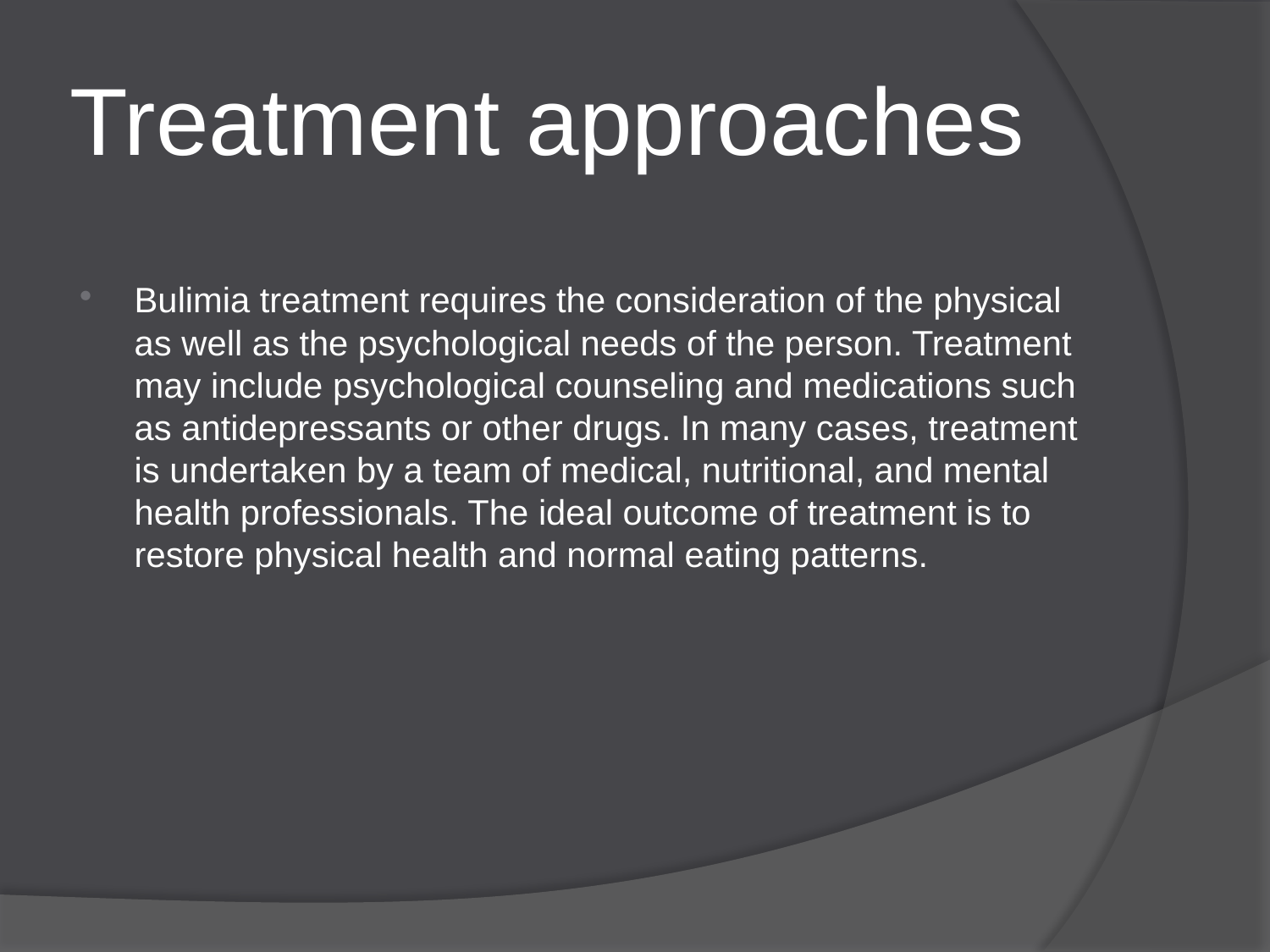

# Treatment approaches

Bulimia treatment requires the consideration of the physical as well as the psychological needs of the person. Treatment may include psychological counseling and medications such as antidepressants or other drugs. In many cases, treatment is undertaken by a team of medical, nutritional, and mental health professionals. The ideal outcome of treatment is to restore physical health and normal eating patterns.